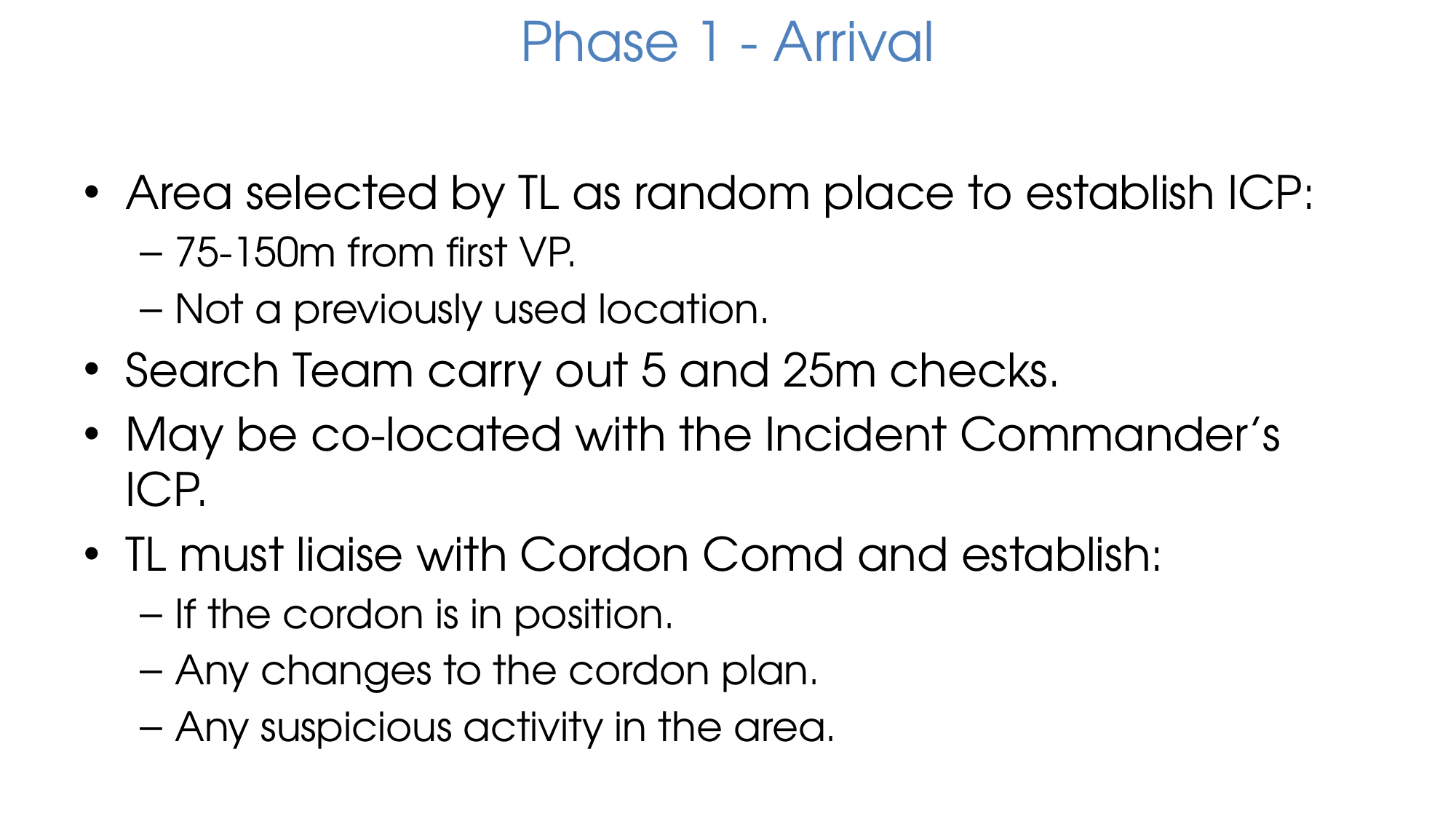

# Phase 1 - Arrival
Area selected by TL as random place to establish ICP:
75-150m from first VP.
Not a previously used location.
Search Team carry out 5 and 25m checks.
May be co-located with the Incident Commander’s ICP.
TL must liaise with Cordon Comd and establish:
If the cordon is in position.
Any changes to the cordon plan.
Any suspicious activity in the area.